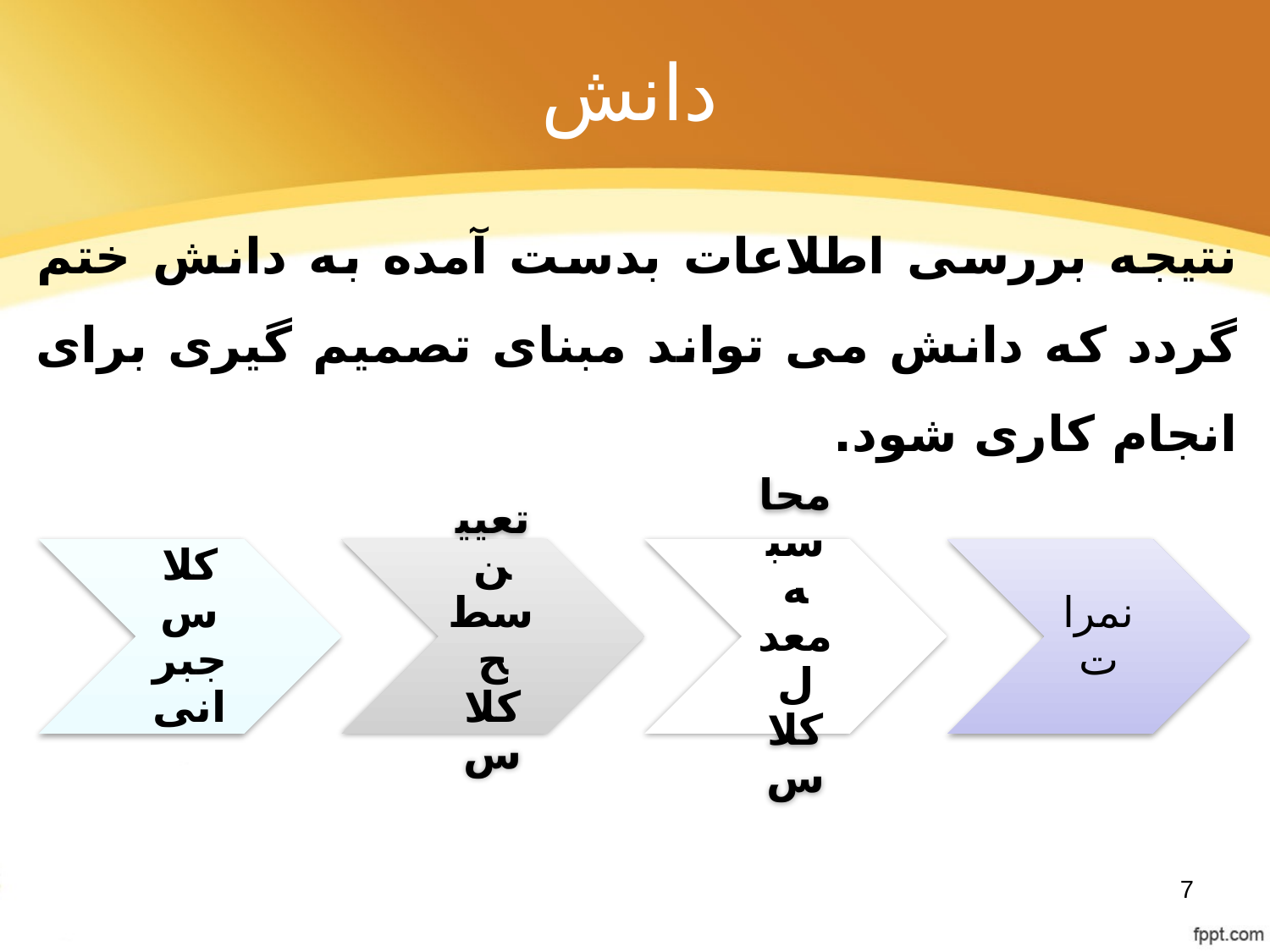

# دانش
نتیجه بررسی اطلاعات بدست آمده به دانش ختم گردد که دانش می تواند مبنای تصمیم گیری برای انجام کاری شود.

نمرات
7